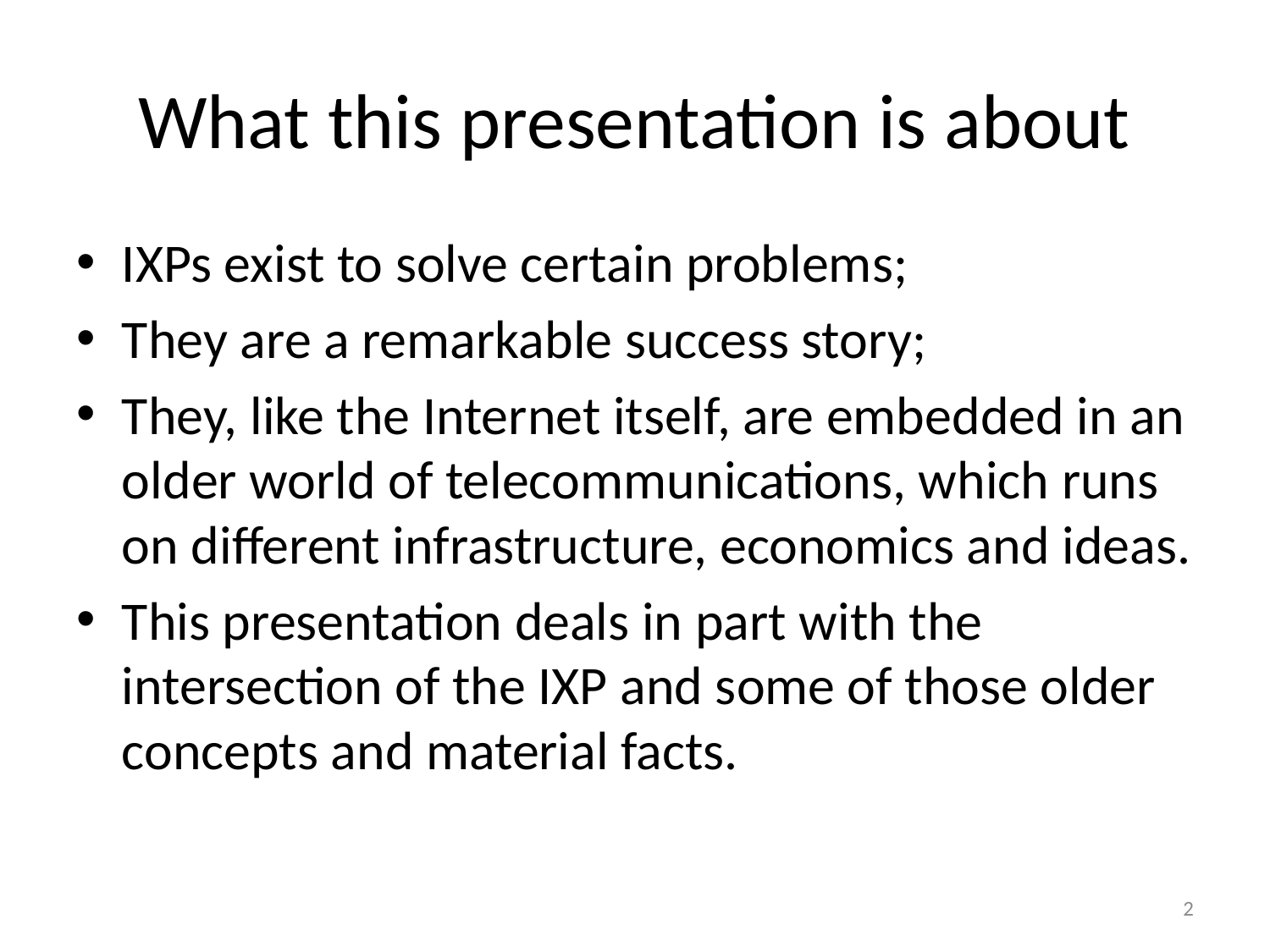

# What this presentation is about
IXPs exist to solve certain problems;
They are a remarkable success story;
They, like the Internet itself, are embedded in an older world of telecommunications, which runs on different infrastructure, economics and ideas.
This presentation deals in part with the intersection of the IXP and some of those older concepts and material facts.
2